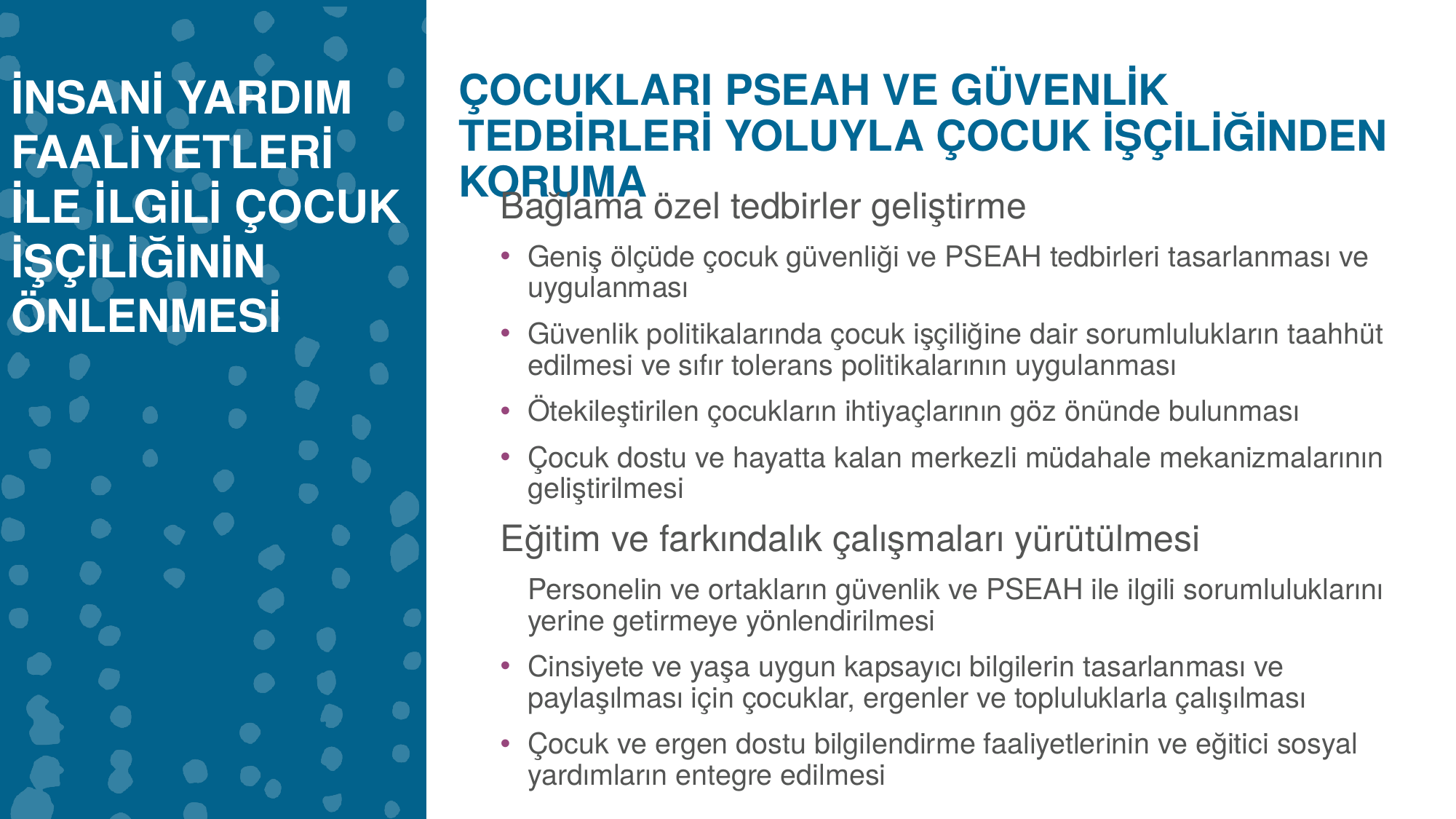

İNSANİ YARDIM FAALİYETLERİ İLE İLGİLİ ÇOCUK İŞÇİLİĞİNİN ÖNLENMESİ
ÇOCUKLARI PSEAH VE GÜVENLİK TEDBİRLERİ YOLUYLA ÇOCUK İŞÇİLİĞİNDEN KORUMA
Bağlama özel tedbirler geliştirme
Geniş ölçüde çocuk güvenliği ve PSEAH tedbirleri tasarlanması ve uygulanması
Güvenlik politikalarında çocuk işçiliğine dair sorumlulukların taahhüt edilmesi ve sıfır tolerans politikalarının uygulanması
Ötekileştirilen çocukların ihtiyaçlarının göz önünde bulunması
Çocuk dostu ve hayatta kalan merkezli müdahale mekanizmalarının geliştirilmesi
Eğitim ve farkındalık çalışmaları yürütülmesi
Personelin ve ortakların güvenlik ve PSEAH ile ilgili sorumluluklarını yerine getirmeye yönlendirilmesi
Cinsiyete ve yaşa uygun kapsayıcı bilgilerin tasarlanması ve paylaşılması için çocuklar, ergenler ve topluluklarla çalışılması
Çocuk ve ergen dostu bilgilendirme faaliyetlerinin ve eğitici sosyal yardımların entegre edilmesi